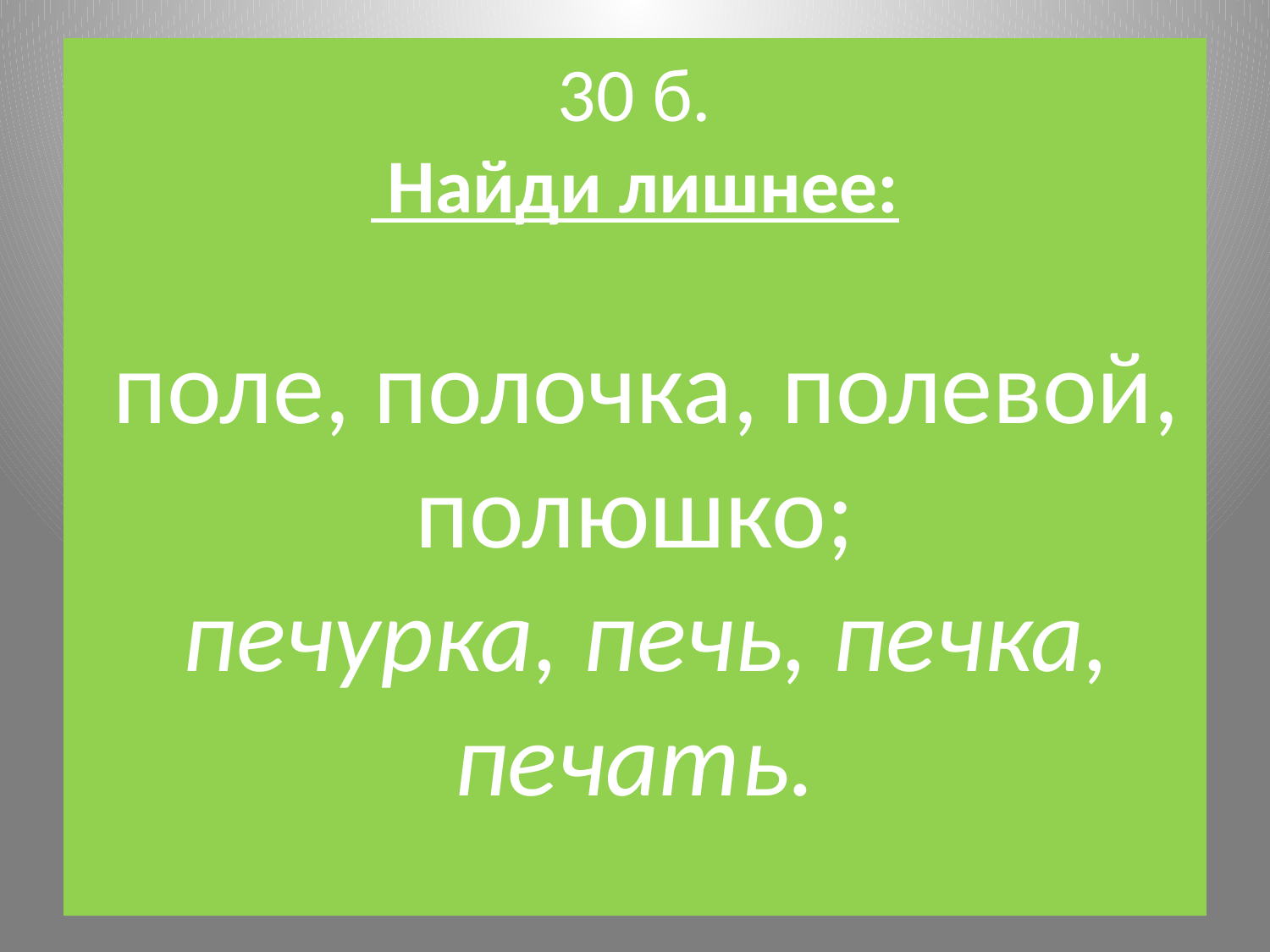

# 30 б. Найди лишнее: поле, полочка, полевой, полюшко; печурка, печь, печка, печать.